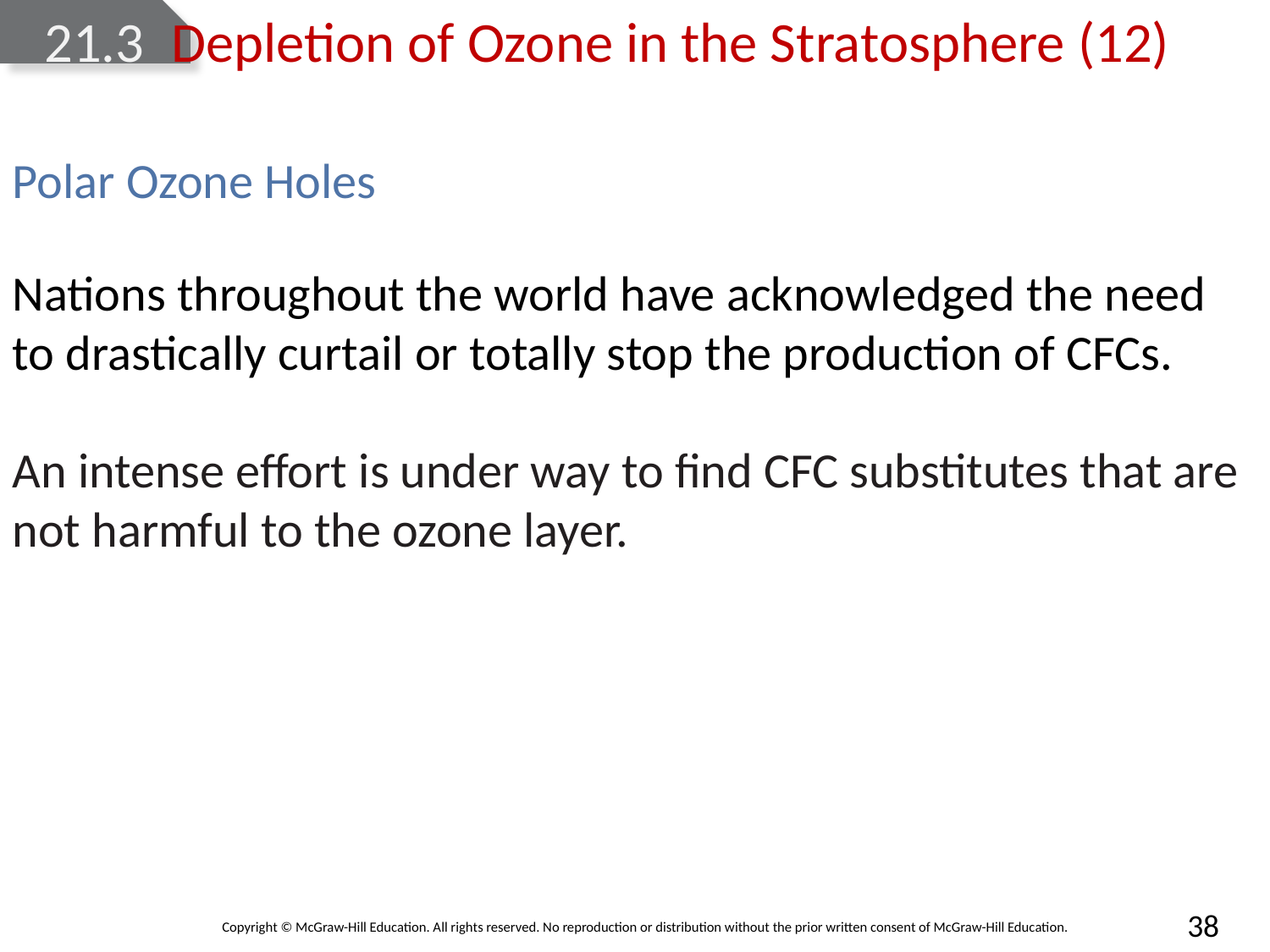

# 21.3	Depletion of Ozone in the Stratosphere (12)
Polar Ozone Holes
Nations throughout the world have acknowledged the need to drastically curtail or totally stop the production of CFCs.
An intense effort is under way to find CFC substitutes that are not harmful to the ozone layer.